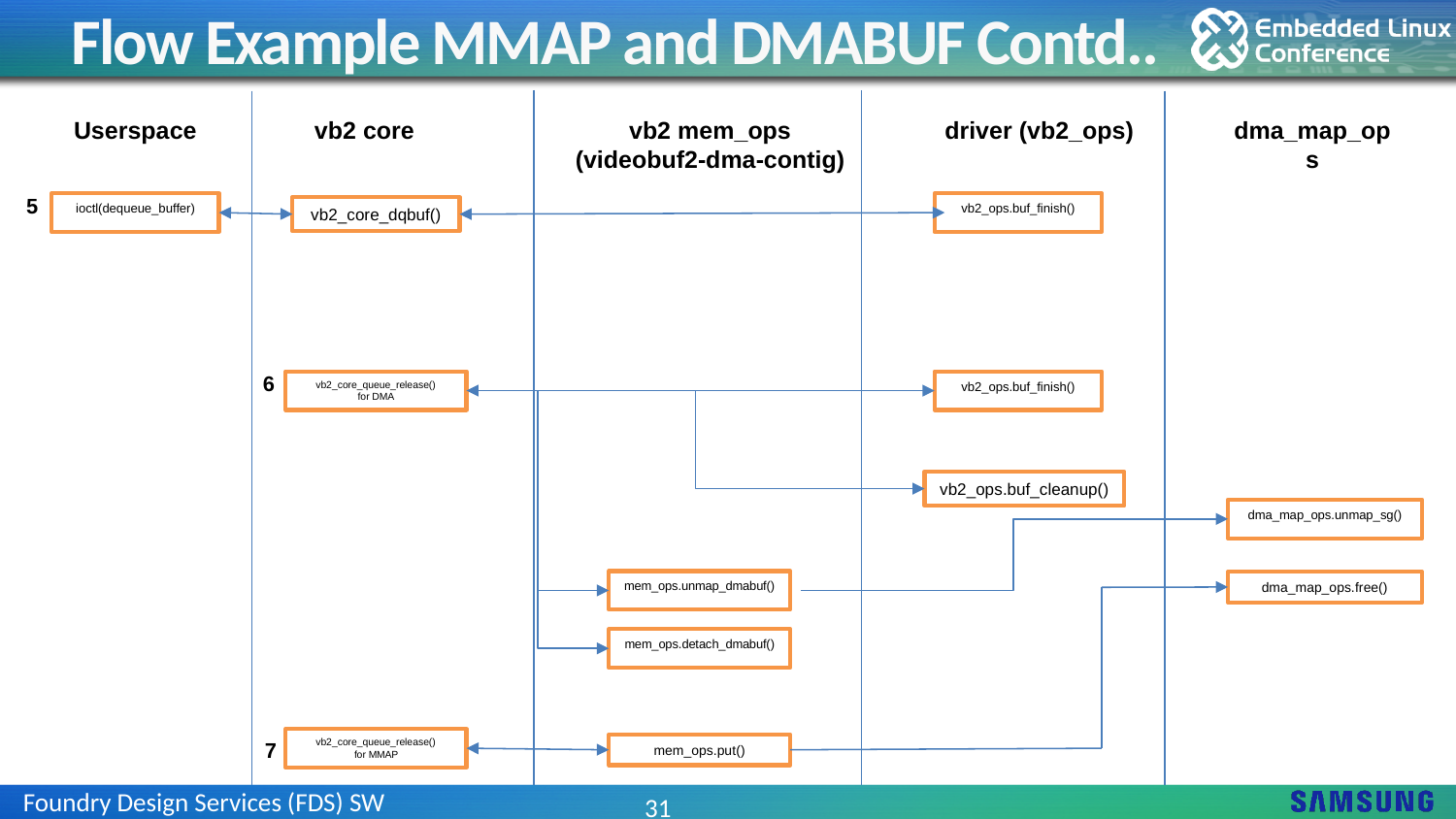

# Flow Example MMAP and DMABUF Contd..
vb2 mem_ops
(videobuf2-dma-contig)
Userspace
vb2 core
driver (vb2_ops)
dma_map_ops
5
ioctl(dequeue_buffer)
vb2_ops.buf_finish()
vb2_core_dqbuf()
vb2_core_queue_release()
for DMA
vb2_ops.buf_finish()
6
vb2_ops.buf_cleanup()
dma_map_ops.unmap_sg()
mem_ops.unmap_dmabuf()
dma_map_ops.free()
mem_ops.detach_dmabuf()
vb2_core_queue_release()
for MMAP
7
mem_ops.put()